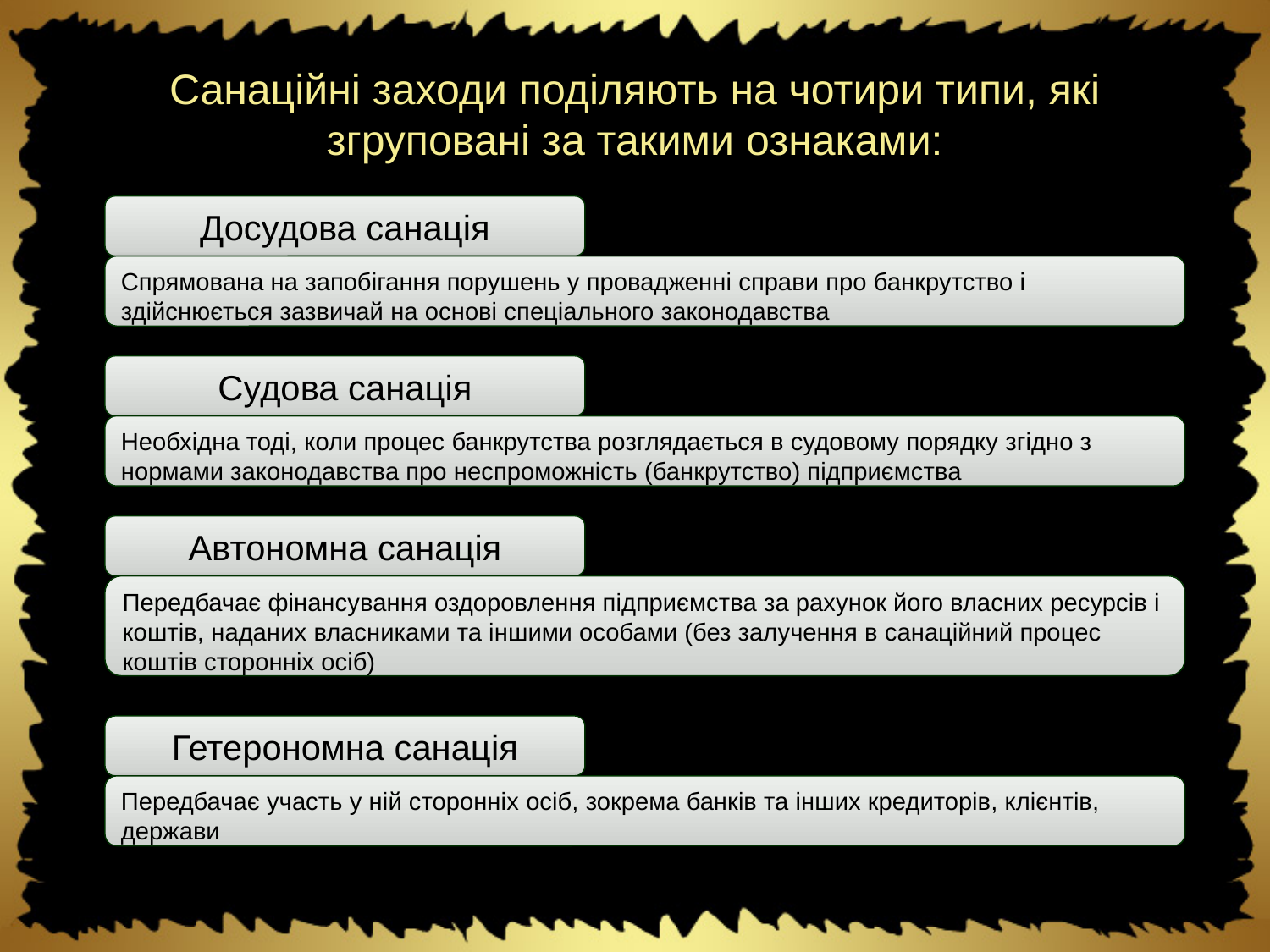

Санаційні заходи поділяють на чотири типи, які згруповані за такими ознаками:
Досудова санація
Спрямована на запобігання порушень у провадженні справи про банкрутство і здійснюється зазвичай на основі спеціального законодавства
Судова санація
Необхідна тоді, коли процес банкрутства розглядається в судовому порядку згідно з нормами законодавства про неспроможність (банкрутство) підприємства
Автономна санація
Передбачає фінансування оздоровлення підприємства за рахунок його власних ресурсів і коштів, наданих власниками та іншими особами (без залучення в санаційний процес коштів сторонніх осіб)
Гетерономна санація
Передбачає участь у ній сторонніх осіб, зокрема банків та інших кредиторів, клієнтів, держави